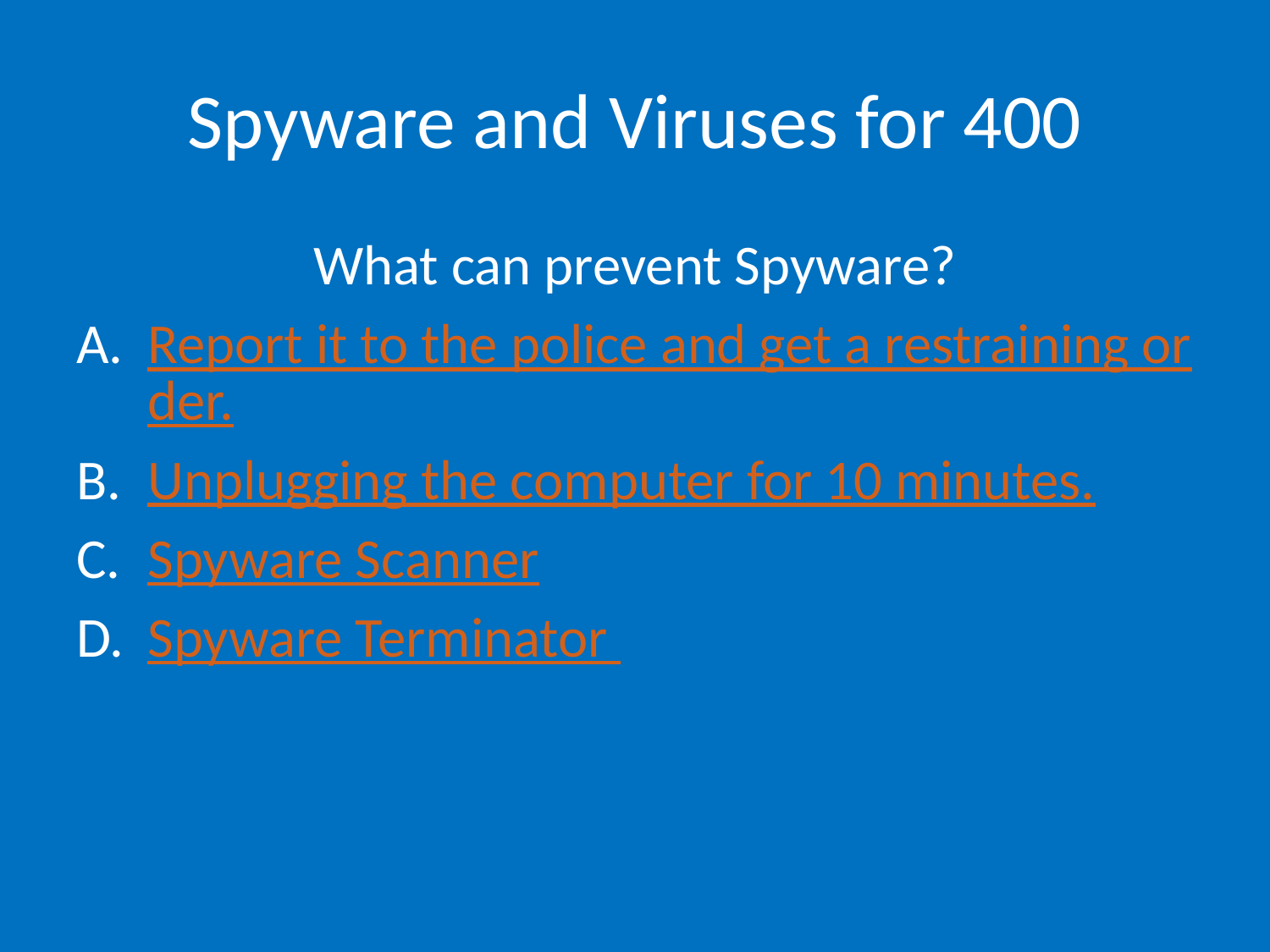

# Spyware and Viruses for 400
What can prevent Spyware?
Report it to the police and get a restraining order.
Unplugging the computer for 10 minutes.
Spyware Scanner
Spyware Terminator